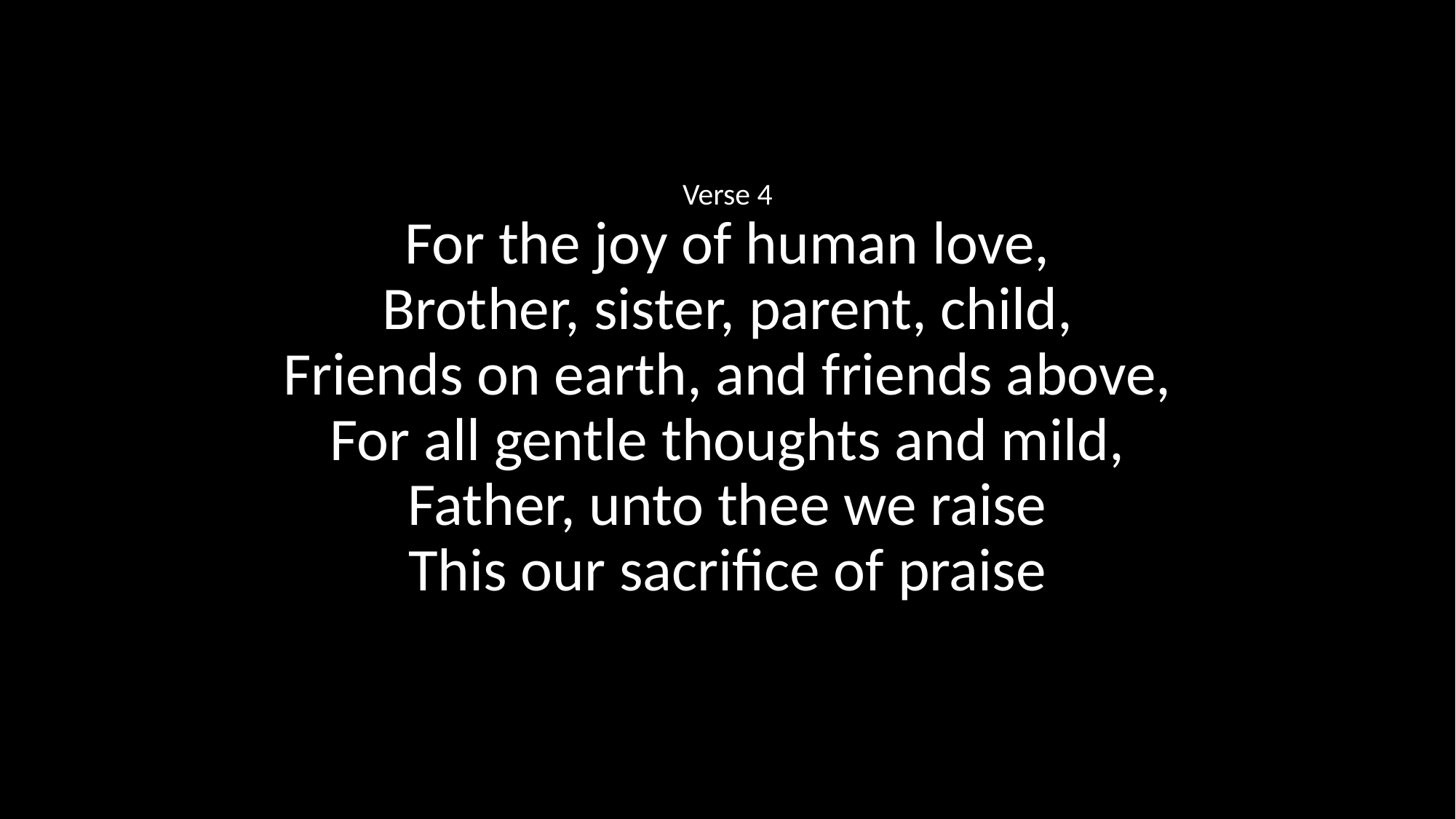

Verse 4
For the joy of human love,
Brother, sister, parent, child,
Friends on earth, and friends above,
For all gentle thoughts and mild,
Father, unto thee we raise
This our sacrifice of praise